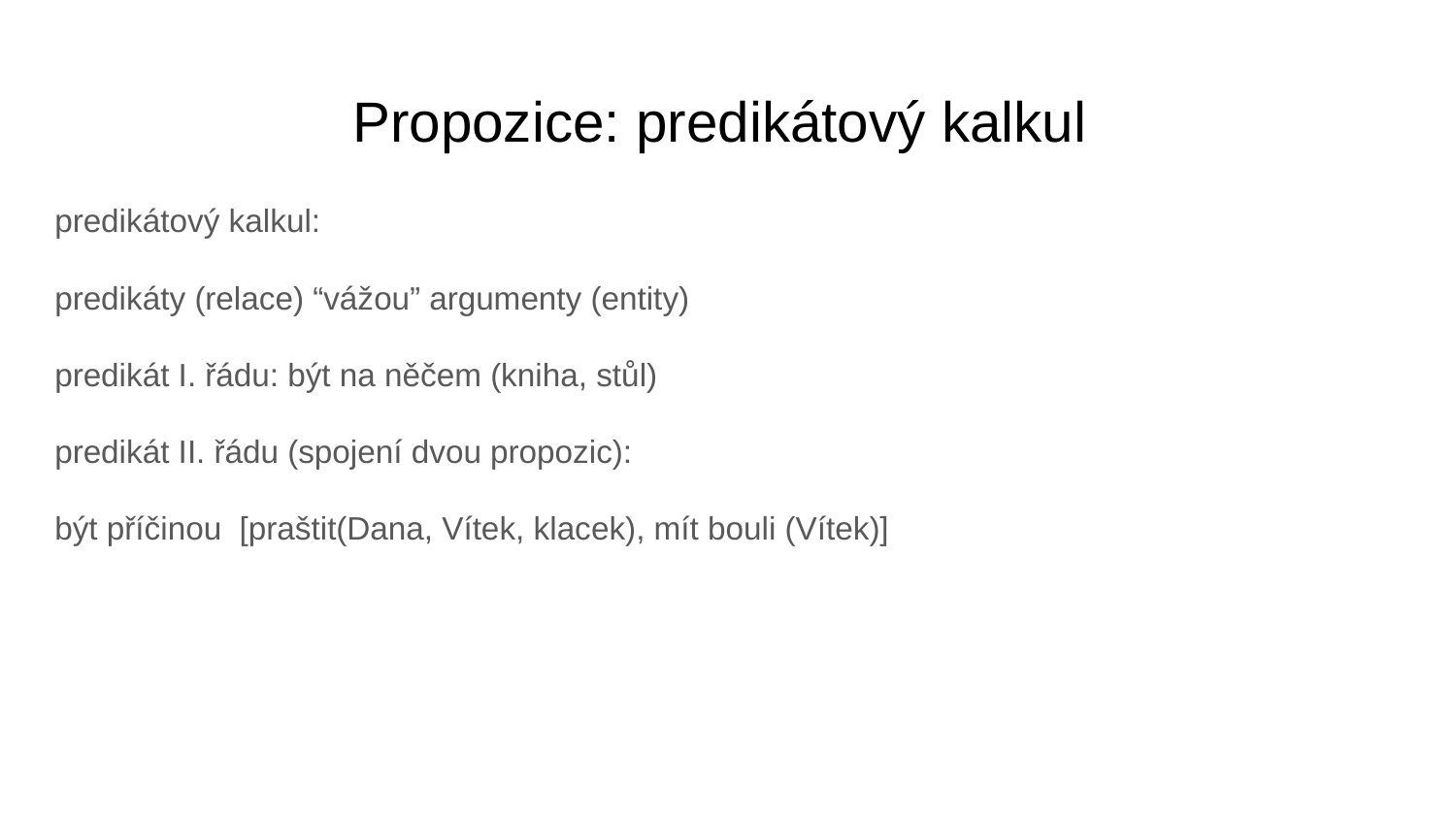

# Propozice: predikátový kalkul
predikátový kalkul:
predikáty (relace) “vážou” argumenty (entity)
predikát I. řádu: být na něčem (kniha, stůl)
predikát II. řádu (spojení dvou propozic):
být příčinou  [praštit(Dana, Vítek, klacek), mít bouli (Vítek)]